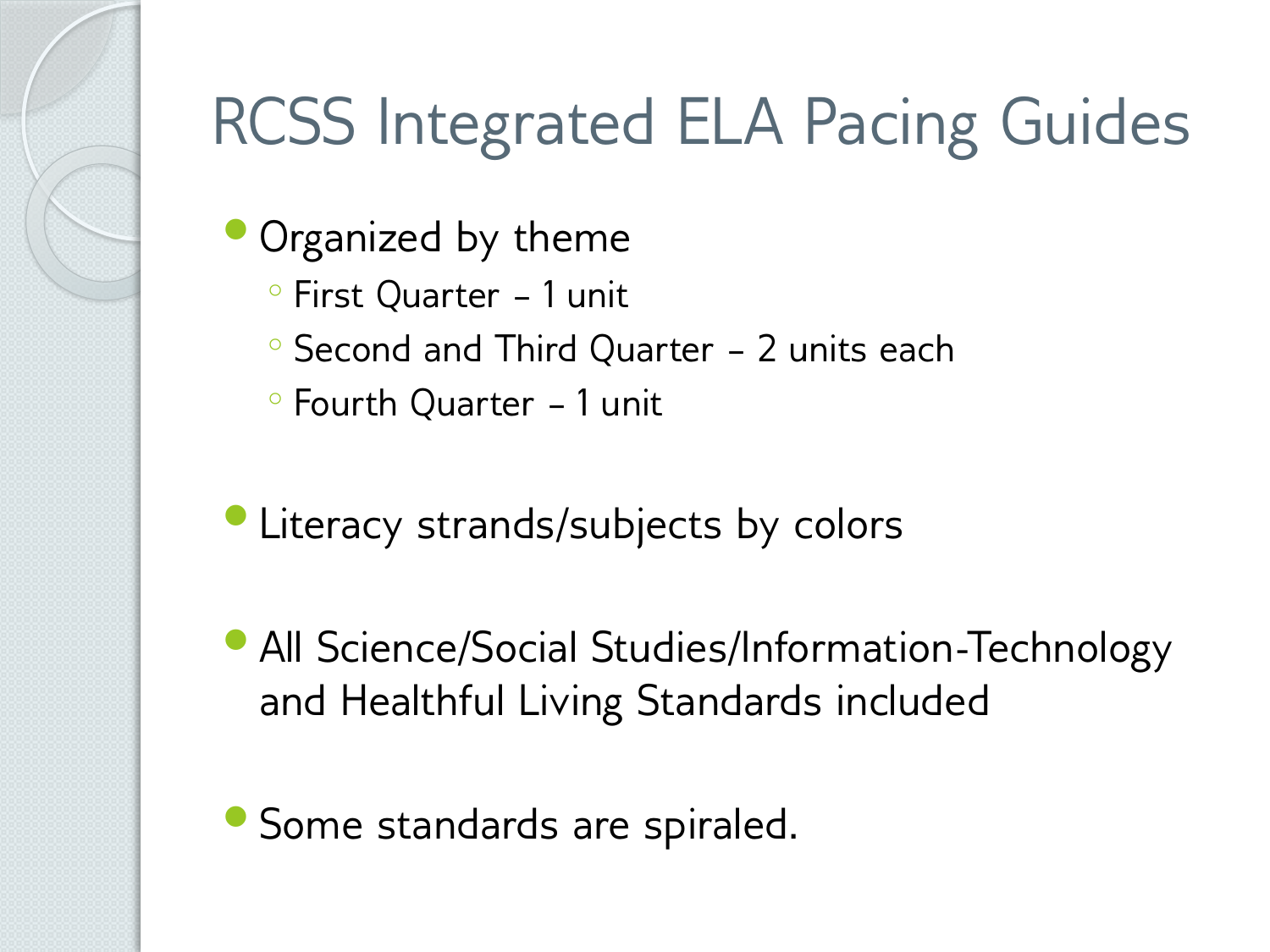

# RCSS Integrated ELA Pacing Guides
Organized by theme
First Quarter – 1 unit
Second and Third Quarter – 2 units each
Fourth Quarter – 1 unit

Literacy strands/subjects by colors

All Science/Social Studies/Information-Technology and Healthful Living Standards included

Some standards are spiraled.